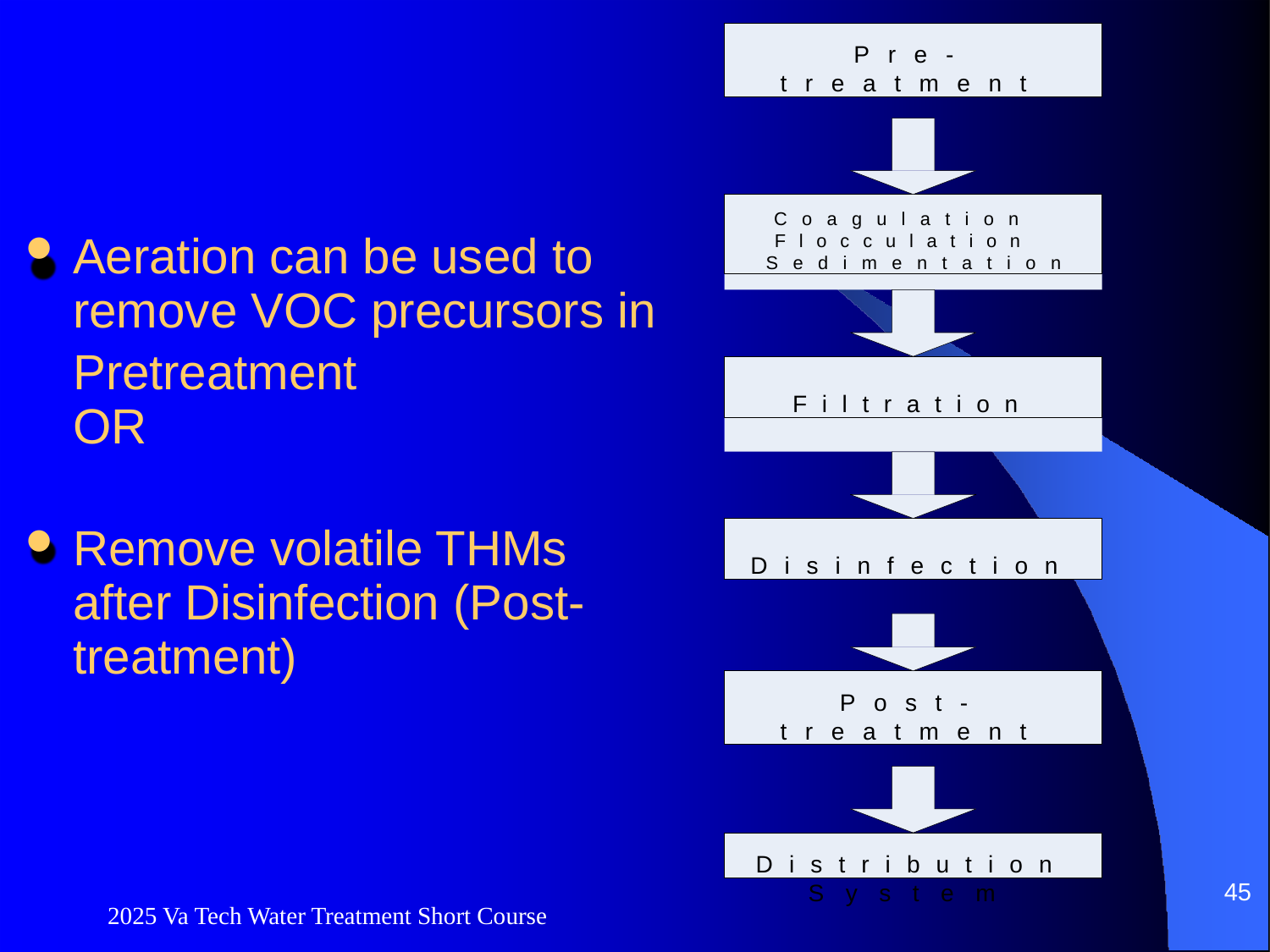

Pre-  treatment

Coagulation  Flocculation  Sedimentation
Aeration can be used to

remove VOC precursors in

Pretreatment  OR

Filtration

Remove volatile THMs  after Disinfection (Post-  treatment)

Disinfection

Post-  treatment

Distribution
45
System
2025 Va Tech Water Treatment Short Course